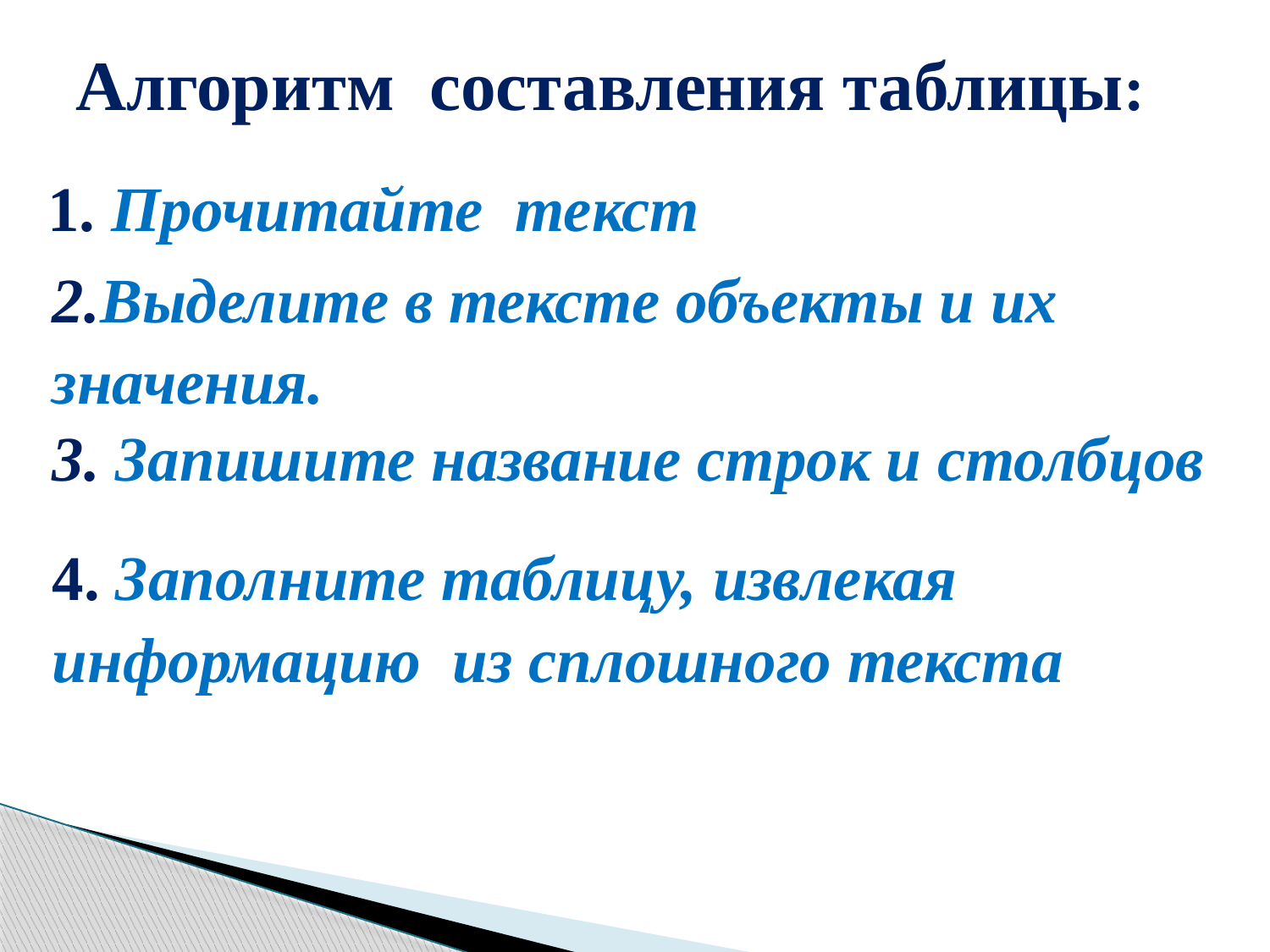

# Алгоритм  составления таблицы:
1. Прочитайте  текст
2.Выделите в тексте объекты и их значения.
3. Запишите название строк и столбцов
4. Заполните таблицу, извлекая  информацию  из сплошного текста